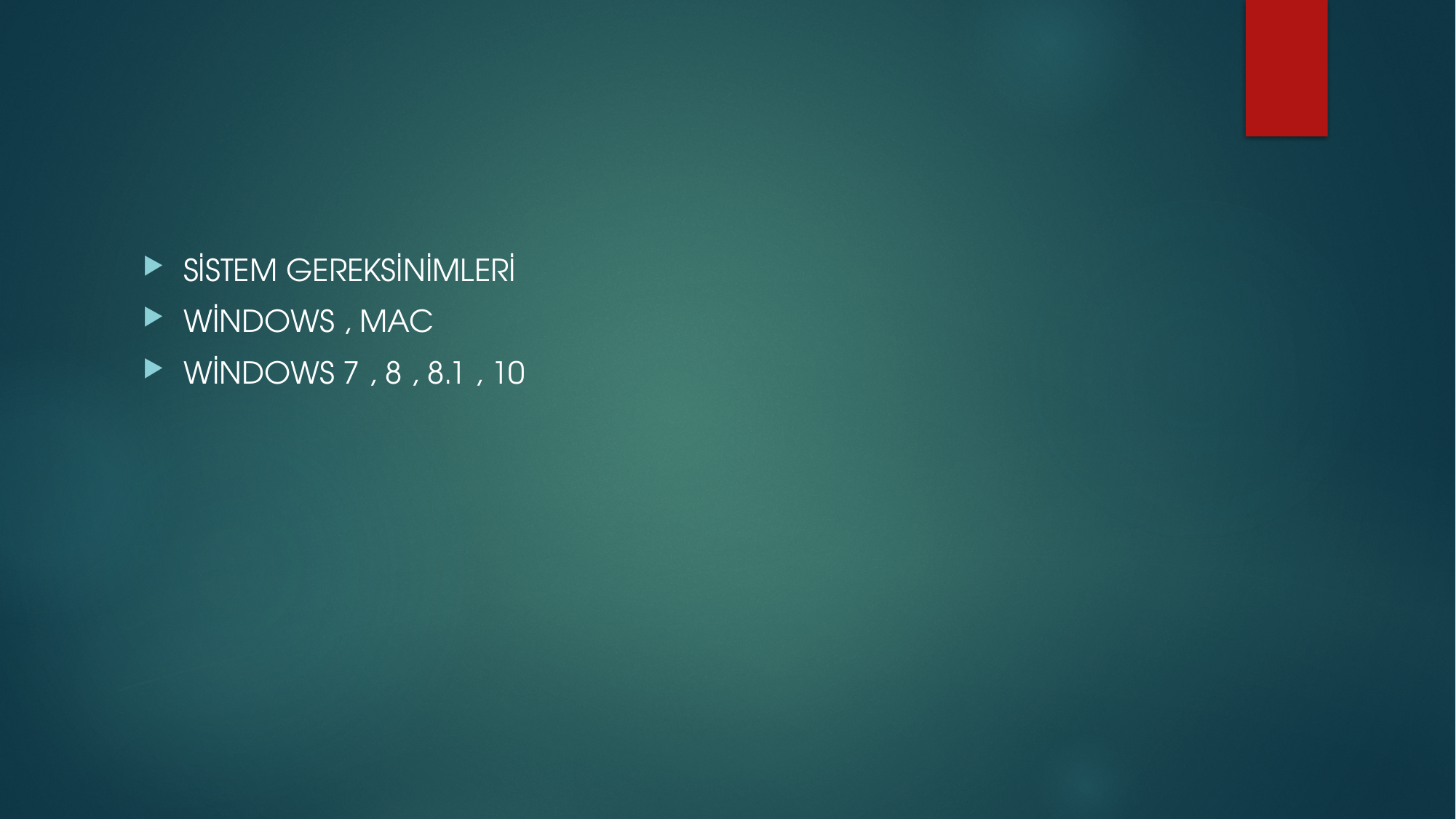

SİSTEM GEREKSİNİMLERİ
WİNDOWS , MAC
WİNDOWS 7 , 8 , 8.1 , 10